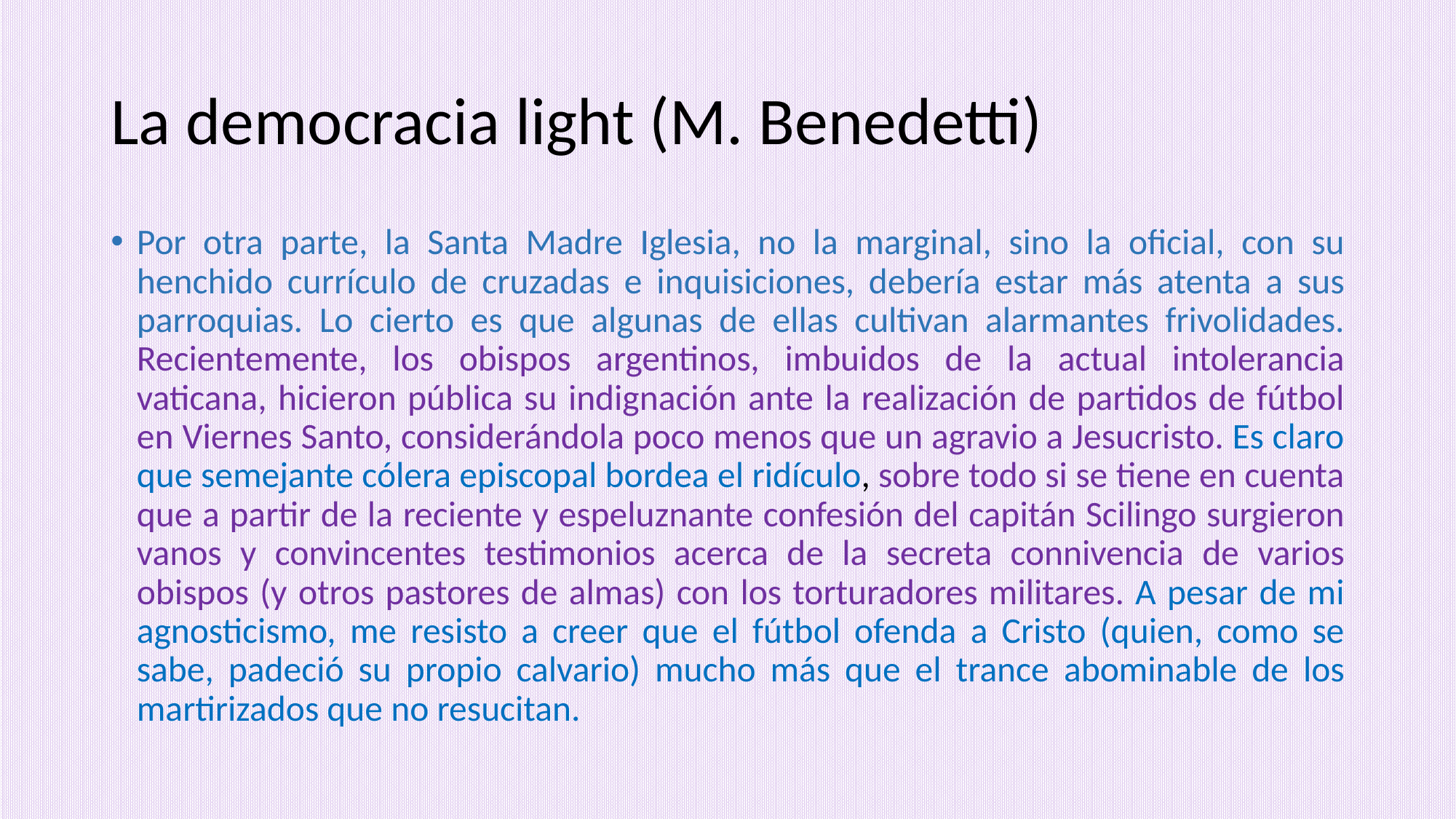

# La democracia light (M. Benedetti)
Por otra parte, la Santa Madre Iglesia, no la marginal, sino la oficial, con su henchido currículo de cruzadas e inquisiciones, debería estar más atenta a sus parroquias. Lo cierto es que algunas de ellas cultivan alarmantes frivolidades. Recientemente, los obispos argentinos, imbuidos de la actual intolerancia vaticana, hicieron pública su indignación ante la realización de partidos de fútbol en Viernes Santo, considerándola poco menos que un agravio a Jesucristo. Es claro que semejante cólera episcopal bordea el ridículo, sobre todo si se tiene en cuenta que a partir de la reciente y espeluznante confesión del capitán Scilingo surgieron vanos y convincentes testimonios acerca de la secreta connivencia de varios obispos (y otros pastores de almas) con los torturadores militares. A pesar de mi agnosticismo, me resisto a creer que el fútbol ofenda a Cristo (quien, como se sabe, padeció su propio calvario) mucho más que el trance abominable de los martirizados que no resucitan.